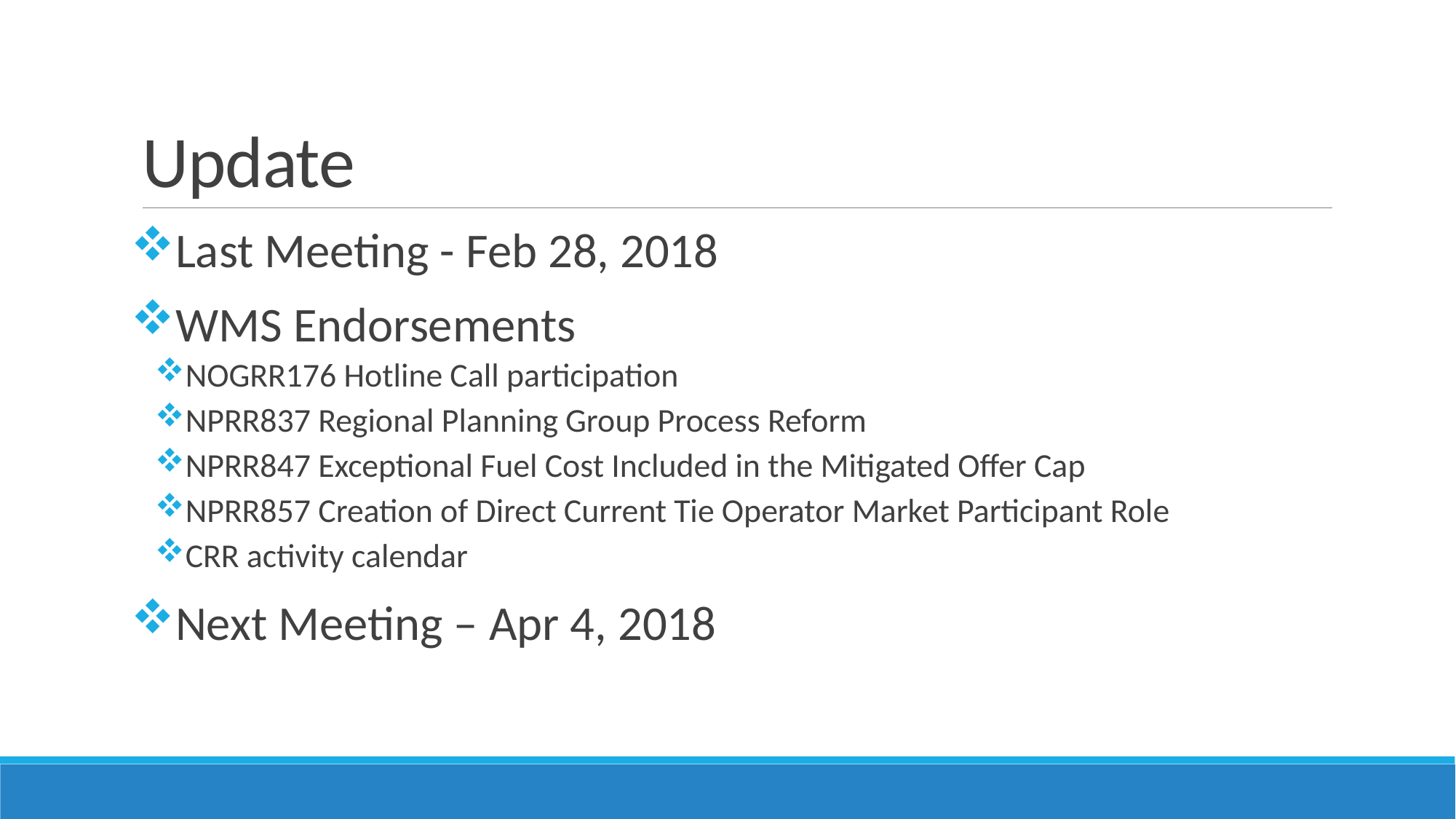

# Update
Last Meeting - Feb 28, 2018
WMS Endorsements
NOGRR176 Hotline Call participation
NPRR837 Regional Planning Group Process Reform
NPRR847 Exceptional Fuel Cost Included in the Mitigated Offer Cap
NPRR857 Creation of Direct Current Tie Operator Market Participant Role
CRR activity calendar
Next Meeting – Apr 4, 2018